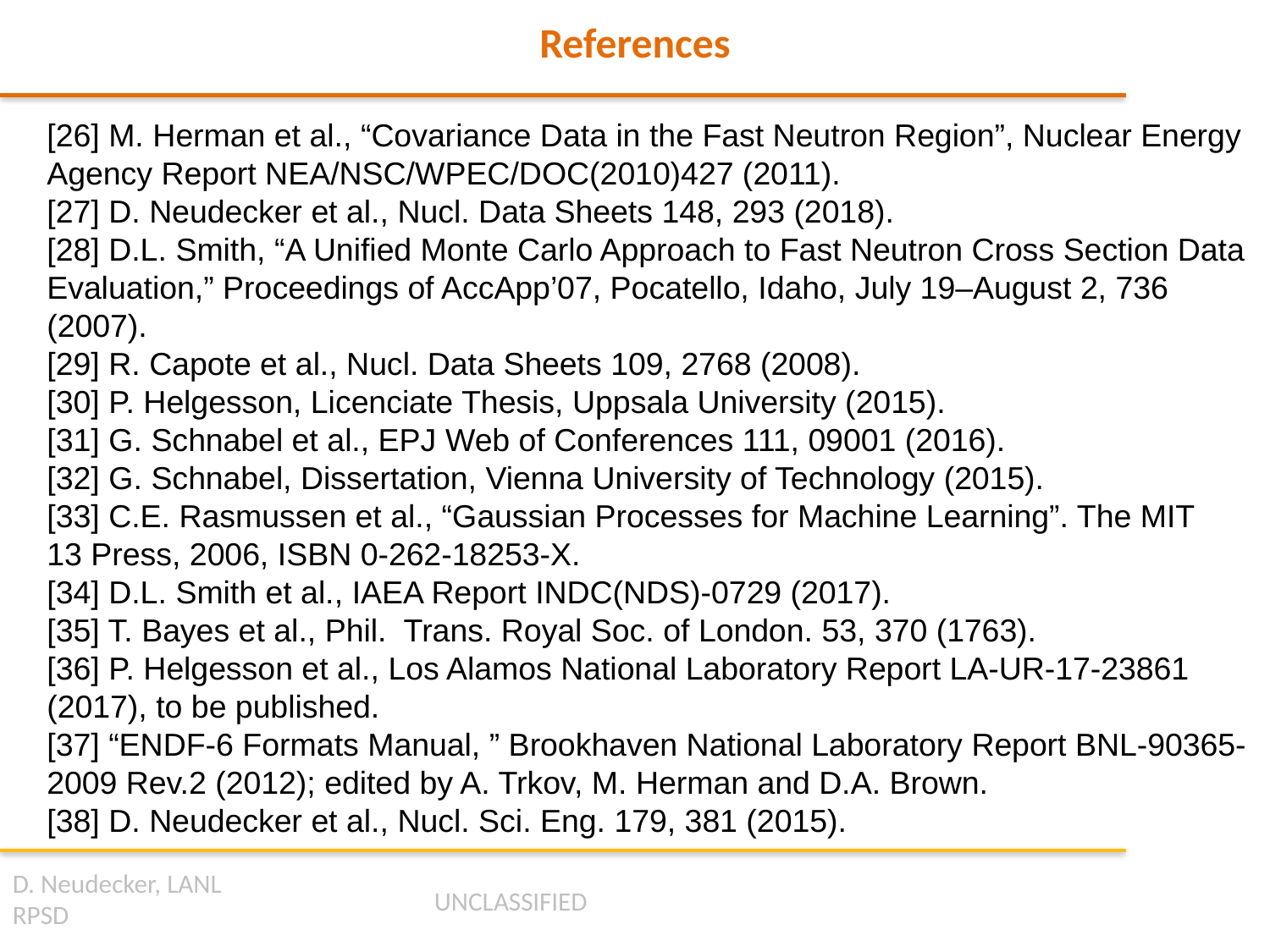

# References
[26] M. Herman et al., “Covariance Data in the Fast Neutron Region”, Nuclear Energy Agency Report NEA/NSC/WPEC/DOC(2010)427 (2011).
[27] D. Neudecker et al., Nucl. Data Sheets 148, 293 (2018).
[28] D.L. Smith, “A Unified Monte Carlo Approach to Fast Neutron Cross Section Data Evaluation,” Proceedings of AccApp’07, Pocatello, Idaho, July 19–August 2, 736 (2007).
[29] R. Capote et al., Nucl. Data Sheets 109, 2768 (2008).
[30] P. Helgesson, Licenciate Thesis, Uppsala University (2015).
[31] G. Schnabel et al., EPJ Web of Conferences 111, 09001 (2016).
[32] G. Schnabel, Dissertation, Vienna University of Technology (2015).
[33] C.E. Rasmussen et al., “Gaussian Processes for Machine Learning”. The MIT
13 Press, 2006, ISBN 0-262-18253-X.
[34] D.L. Smith et al., IAEA Report INDC(NDS)-0729 (2017).
[35] T. Bayes et al., Phil.  Trans. Royal Soc. of London. 53, 370 (1763).
[36] P. Helgesson et al., Los Alamos National Laboratory Report LA-UR-17-23861 (2017), to be published.
[37] “ENDF-6 Formats Manual, ” Brookhaven National Laboratory Report BNL-90365-2009 Rev.2 (2012); edited by A. Trkov, M. Herman and D.A. Brown.
[38] D. Neudecker et al., Nucl. Sci. Eng. 179, 381 (2015).

D. Neudecker, LANL
RPSD
UNCLASSIFIED